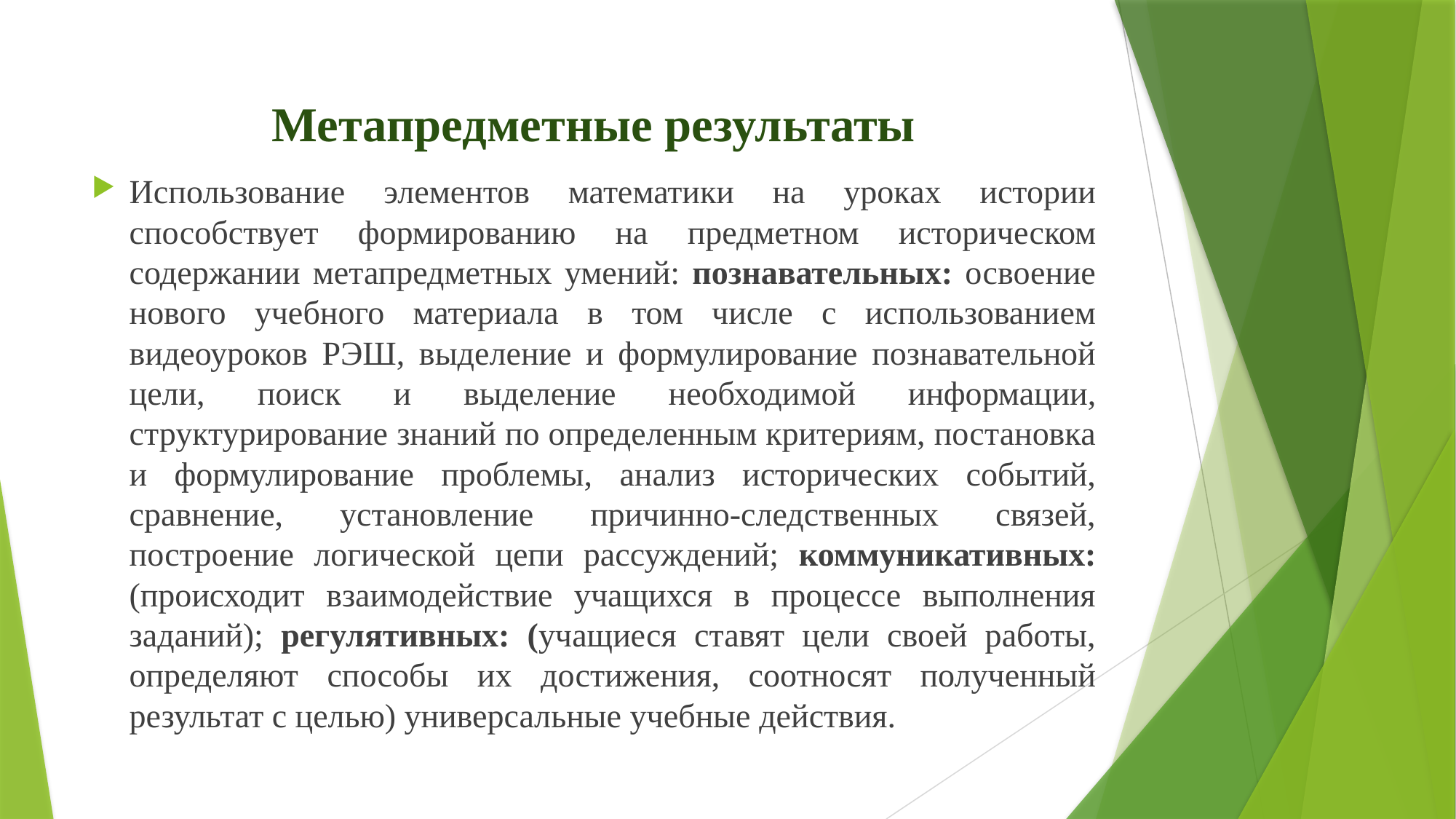

# Метапредметные результаты
Использование элементов математики на уроках истории способствует формированию на предметном историческом содержании метапредметных умений: познавательных: освоение нового учебного материала в том числе с использованием видеоуроков РЭШ, выделение и формулирование познавательной цели, поиск и выделение необходимой информации, структурирование знаний по определенным критериям, постановка и формулирование проблемы, анализ исторических событий, сравнение, установление причинно-следственных связей, построение логической цепи рассуждений; коммуникативных: (происходит взаимодействие учащихся в процессе выполнения заданий); регулятивных: (учащиеся ставят цели своей работы, определяют способы их достижения, соотносят полученный результат с целью) универсальные учебные действия.